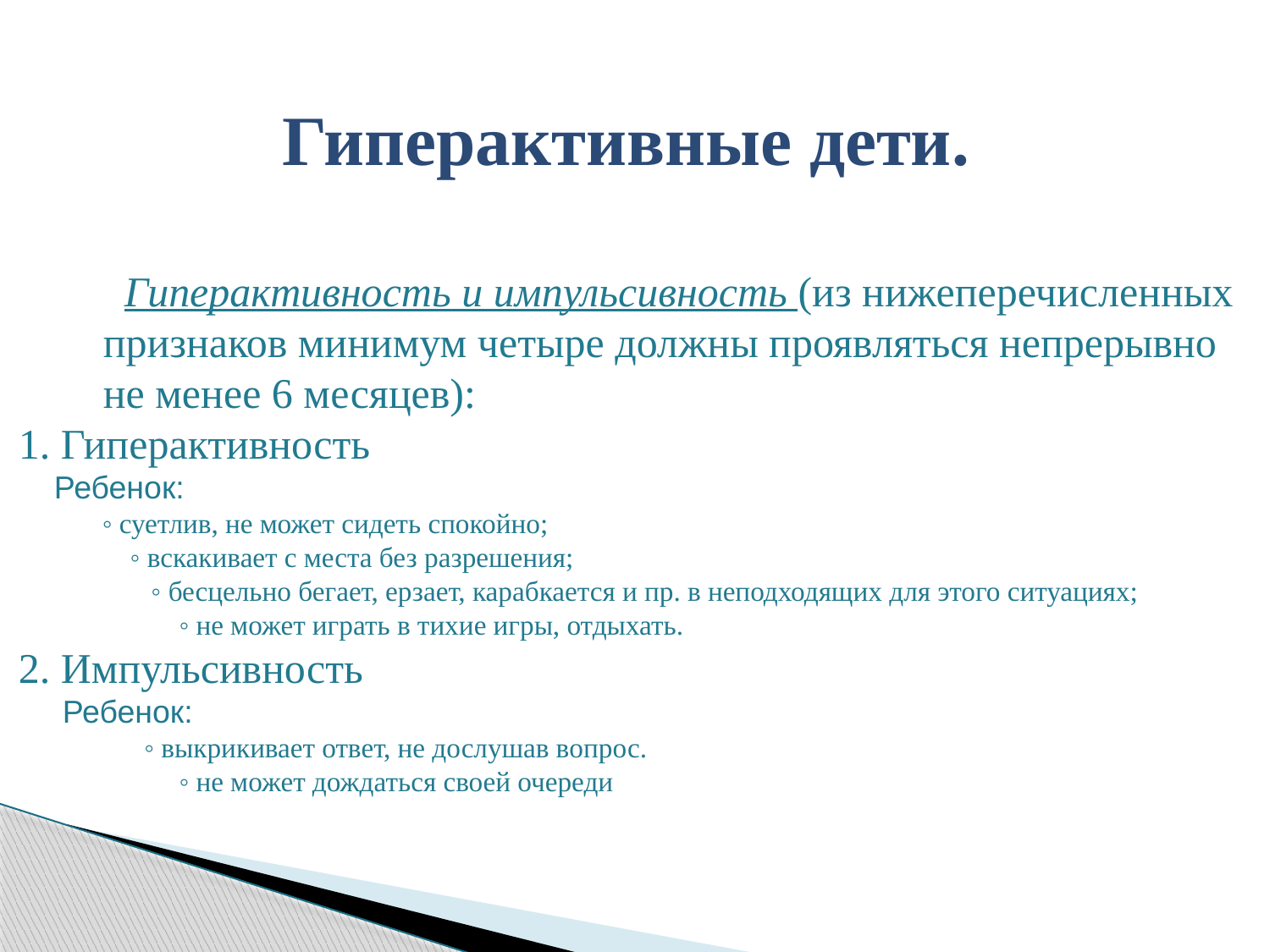

Гиперактивные дети.

          Гиперактивность и импульсивность (из нижеперечисленных
        признаков минимум четыре должны проявляться непрерывно
        не менее 6 месяцев):
 Гиперактивность
    Ребенок:
            ◦ суетлив, не может сидеть спокойно;
                ◦ вскакивает с места без разрешения;
                   ◦ бесцельно бегает, ерзает, карабкается и пр. в неподходящих для этого ситуациях;
                       ◦ не может играть в тихие игры, отдыхать.
2. Импульсивность
        Ребенок:
                  ◦ выкрикивает ответ, не дослушав вопрос.
                       ◦ не может дождаться своей очереди